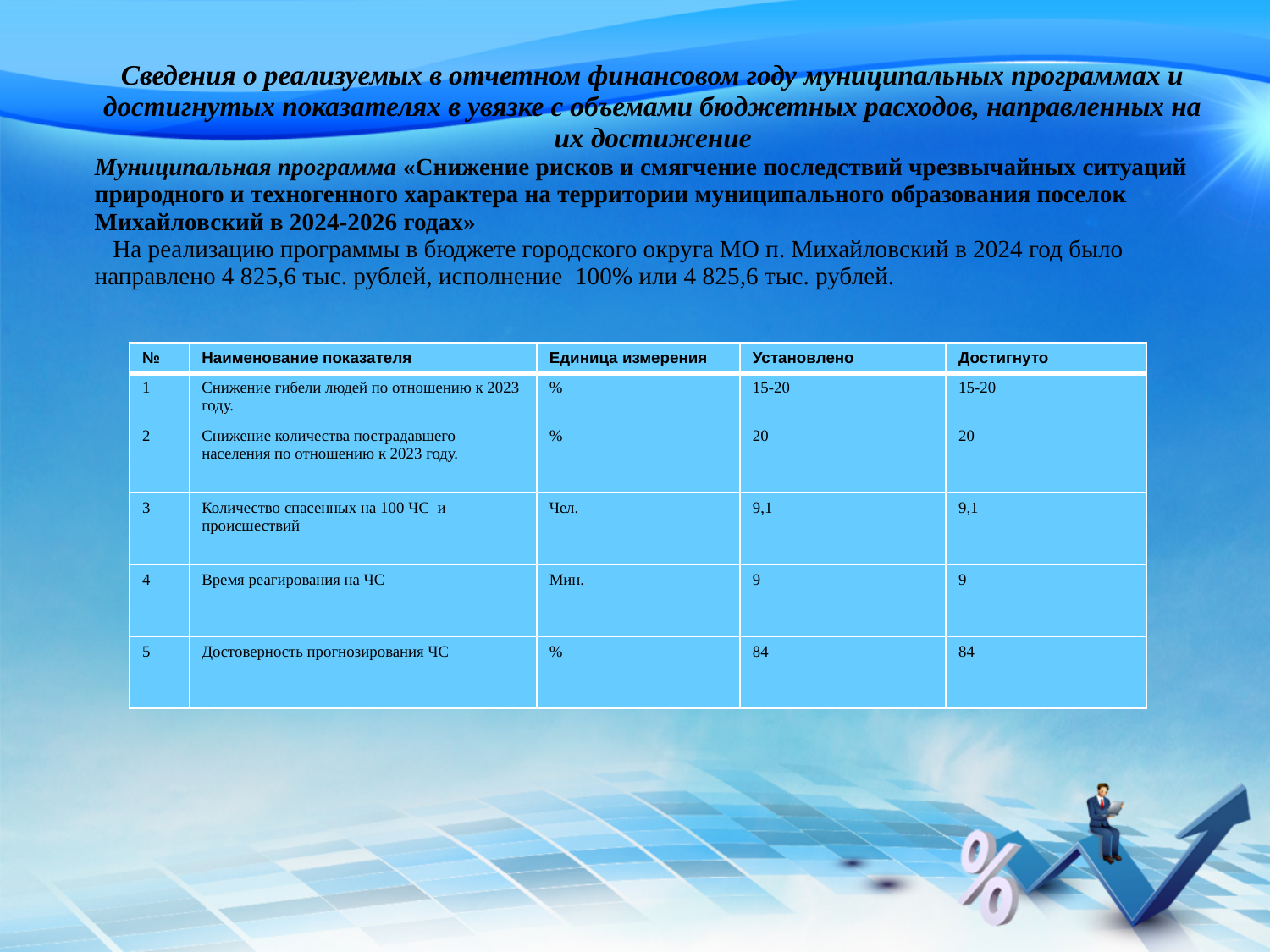

| Сведения о реализуемых в отчетном финансовом году муниципальных программах и достигнутых показателях в увязке с объемами бюджетных расходов, направленных на их достижение Муниципальная программа «Снижение рисков и смягчение последствий чрезвычайных ситуаций природного и техногенного характера на территории муниципального образования поселок Михайловский в 2024-2026 годах» На реализацию программы в бюджете городского округа МО п. Михайловский в 2024 год было направлено 4 825,6 тыс. рублей, исполнение 100% или 4 825,6 тыс. рублей. |
| --- |
| № | Наименование показателя | Единица измерения | Установлено | Достигнуто |
| --- | --- | --- | --- | --- |
| 1 | Снижение гибели людей по отношению к 2023 году. | % | 15-20 | 15-20 |
| 2 | Снижение количества пострадавшего населения по отношению к 2023 году. | % | 20 | 20 |
| 3 | Количество спасенных на 100 ЧС и происшествий | Чел. | 9,1 | 9,1 |
| 4 | Время реагирования на ЧС | Мин. | 9 | 9 |
| 5 | Достоверность прогнозирования ЧС | % | 84 | 84 |